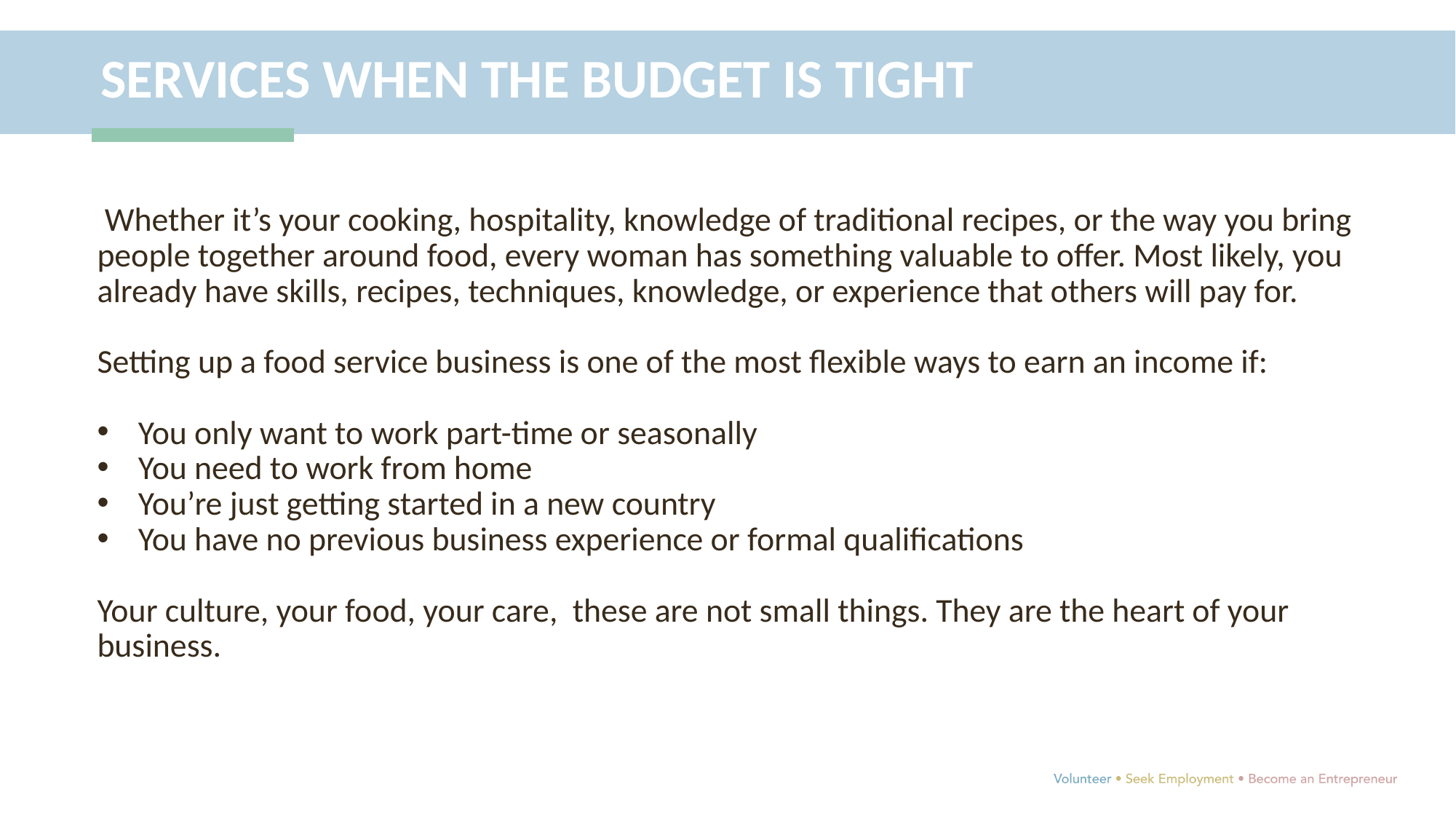

SERVICES WHEN THE BUDGET IS TIGHT
 Whether it’s your cooking, hospitality, knowledge of traditional recipes, or the way you bring people together around food, every woman has something valuable to offer. Most likely, you already have skills, recipes, techniques, knowledge, or experience that others will pay for.

Setting up a food service business is one of the most flexible ways to earn an income if:

You only want to work part-time or seasonally
You need to work from home
You’re just getting started in a new country
You have no previous business experience or formal qualifications

Your culture, your food, your care,  these are not small things. They are the heart of your business.